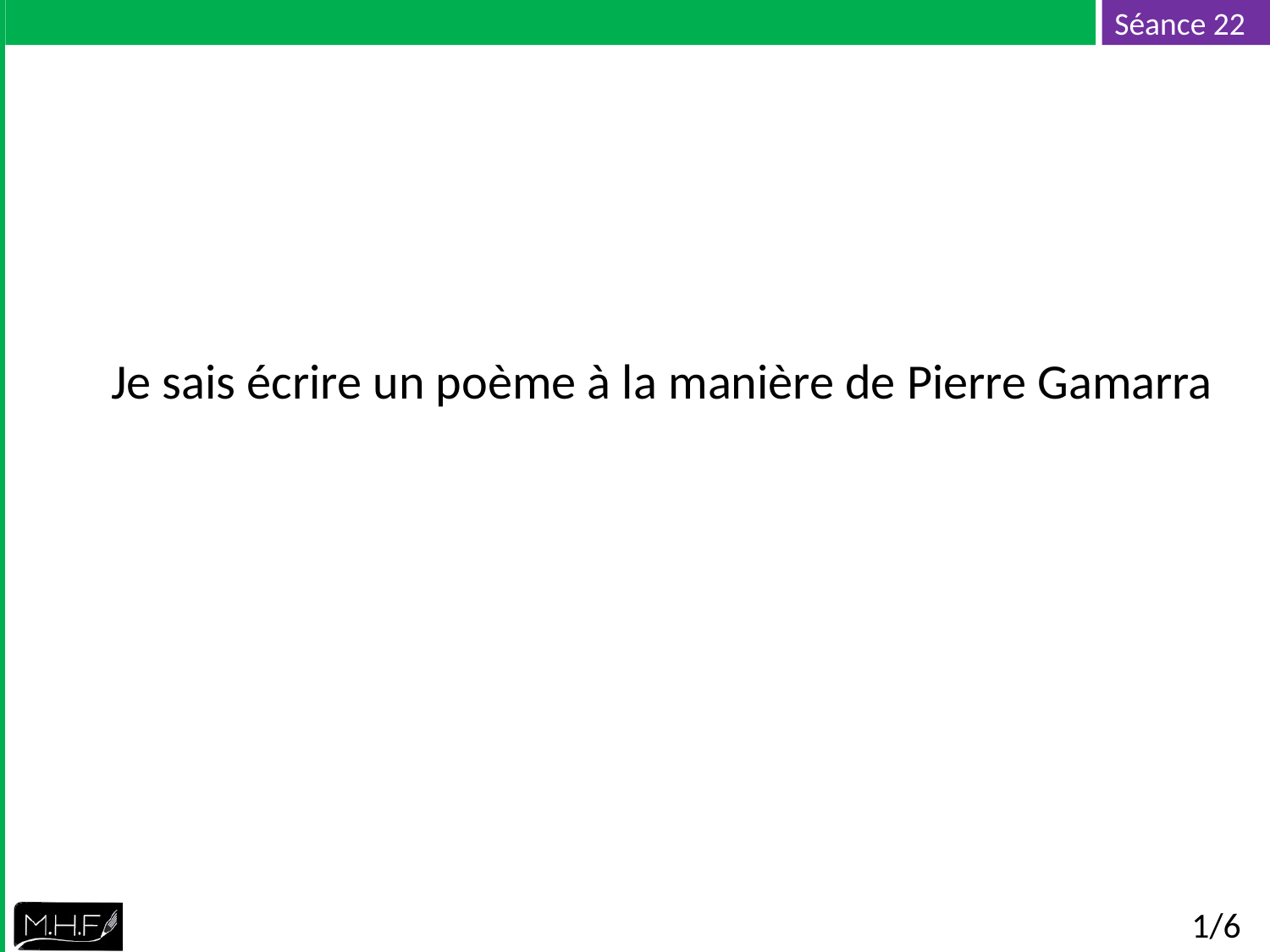

Je sais écrire un poème à la manière de Pierre Gamarra
1/6